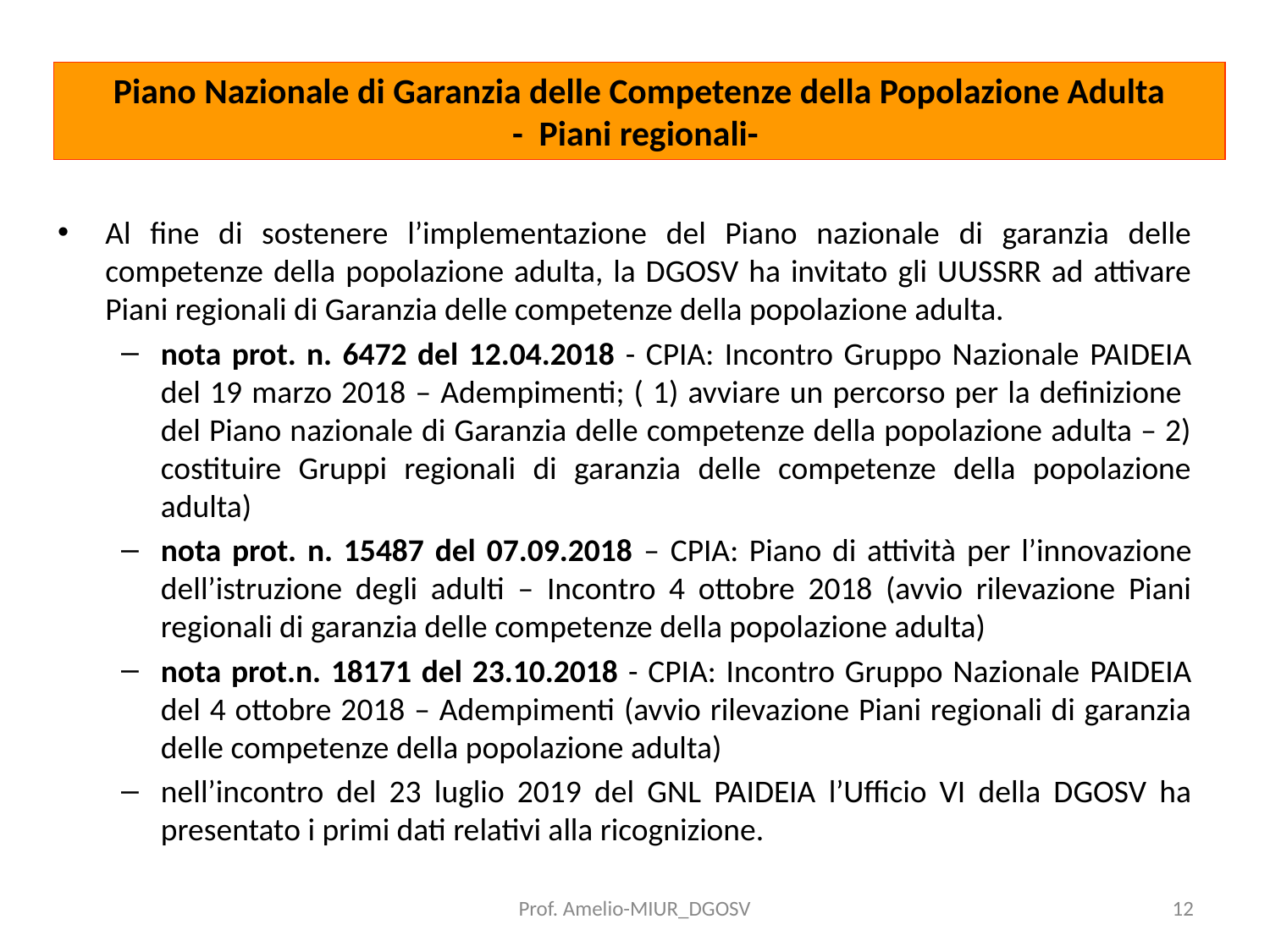

#
Piano Nazionale di Garanzia delle Competenze della Popolazione Adulta
-  Piani regionali-
Al fine di sostenere l’implementazione del Piano nazionale di garanzia delle competenze della popolazione adulta, la DGOSV ha invitato gli UUSSRR ad attivare Piani regionali di Garanzia delle competenze della popolazione adulta.
nota prot. n. 6472 del 12.04.2018 - CPIA: Incontro Gruppo Nazionale PAIDEIA del 19 marzo 2018 – Adempimenti; ( 1) avviare un percorso per la definizione  del Piano nazionale di Garanzia delle competenze della popolazione adulta – 2) costituire Gruppi regionali di garanzia delle competenze della popolazione adulta)
nota prot. n. 15487 del 07.09.2018 – CPIA: Piano di attività per l’innovazione dell’istruzione degli adulti – Incontro 4 ottobre 2018 (avvio rilevazione Piani regionali di garanzia delle competenze della popolazione adulta)
nota prot.n. 18171 del 23.10.2018 - CPIA: Incontro Gruppo Nazionale PAIDEIA del 4 ottobre 2018 – Adempimenti (avvio rilevazione Piani regionali di garanzia delle competenze della popolazione adulta)
nell’incontro del 23 luglio 2019 del GNL PAIDEIA l’Ufficio VI della DGOSV ha presentato i primi dati relativi alla ricognizione.

Prof. Amelio-MIUR_DGOSV
12